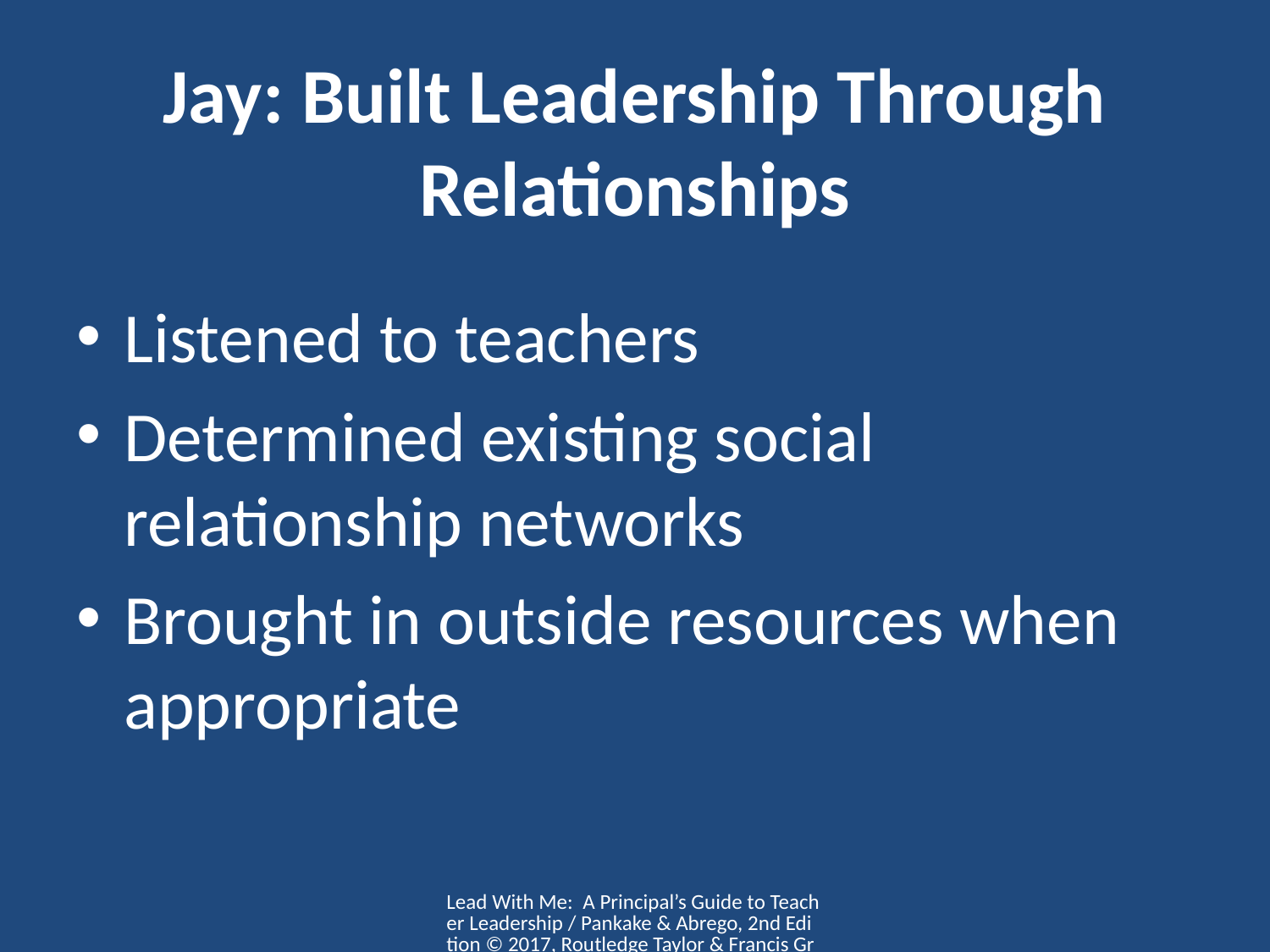

# Jay: Built Leadership Through Relationships
Listened to teachers
Determined existing social relationship networks
Brought in outside resources when appropriate
Lead With Me:  A Principal’s Guide to Teacher Leadership / Pankake & Abrego, 2nd Edition © 2017, Routledge Taylor & Francis Group